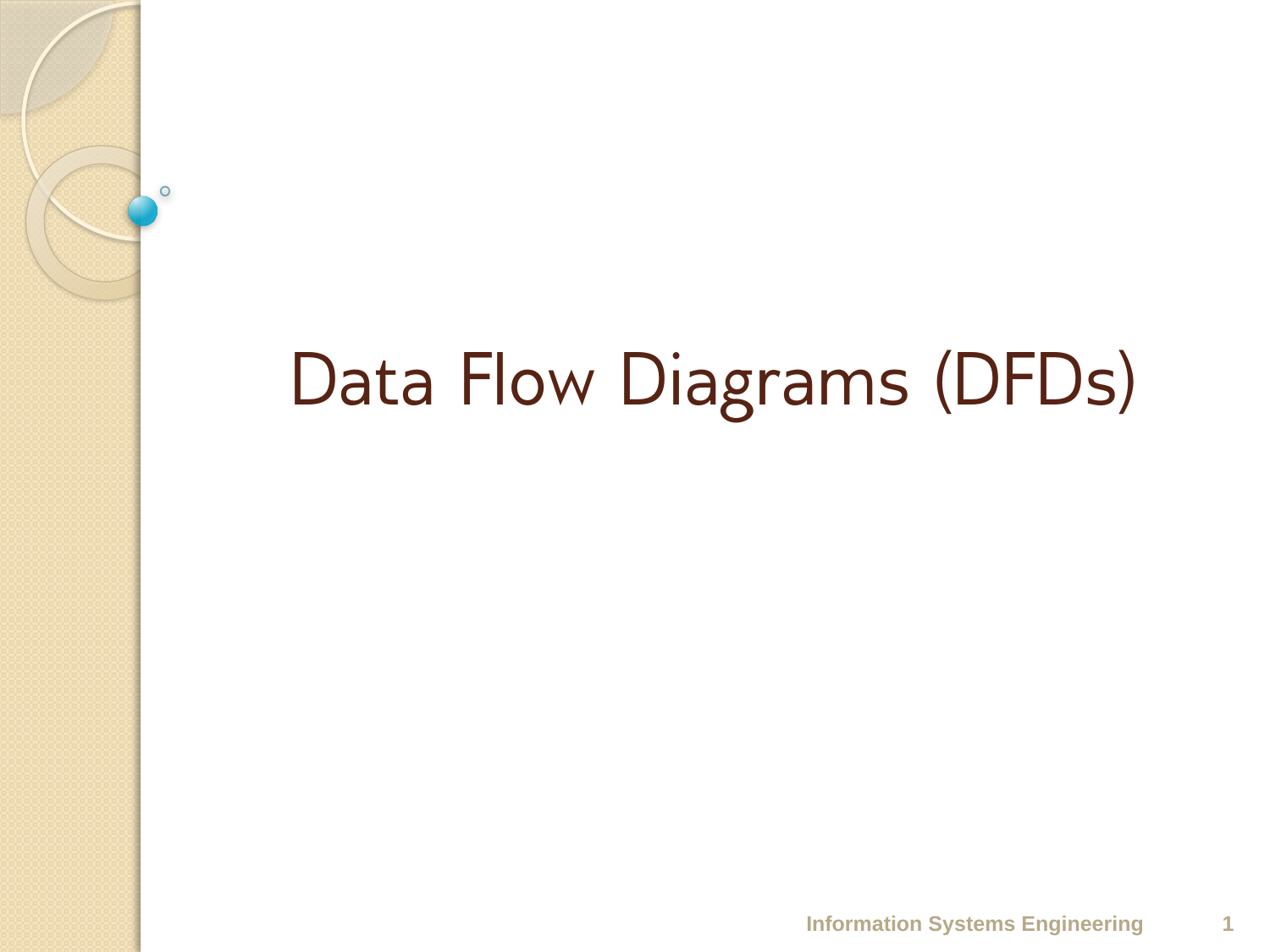

# Data Flow Diagrams (DFDs)
Information Systems Engineering
1